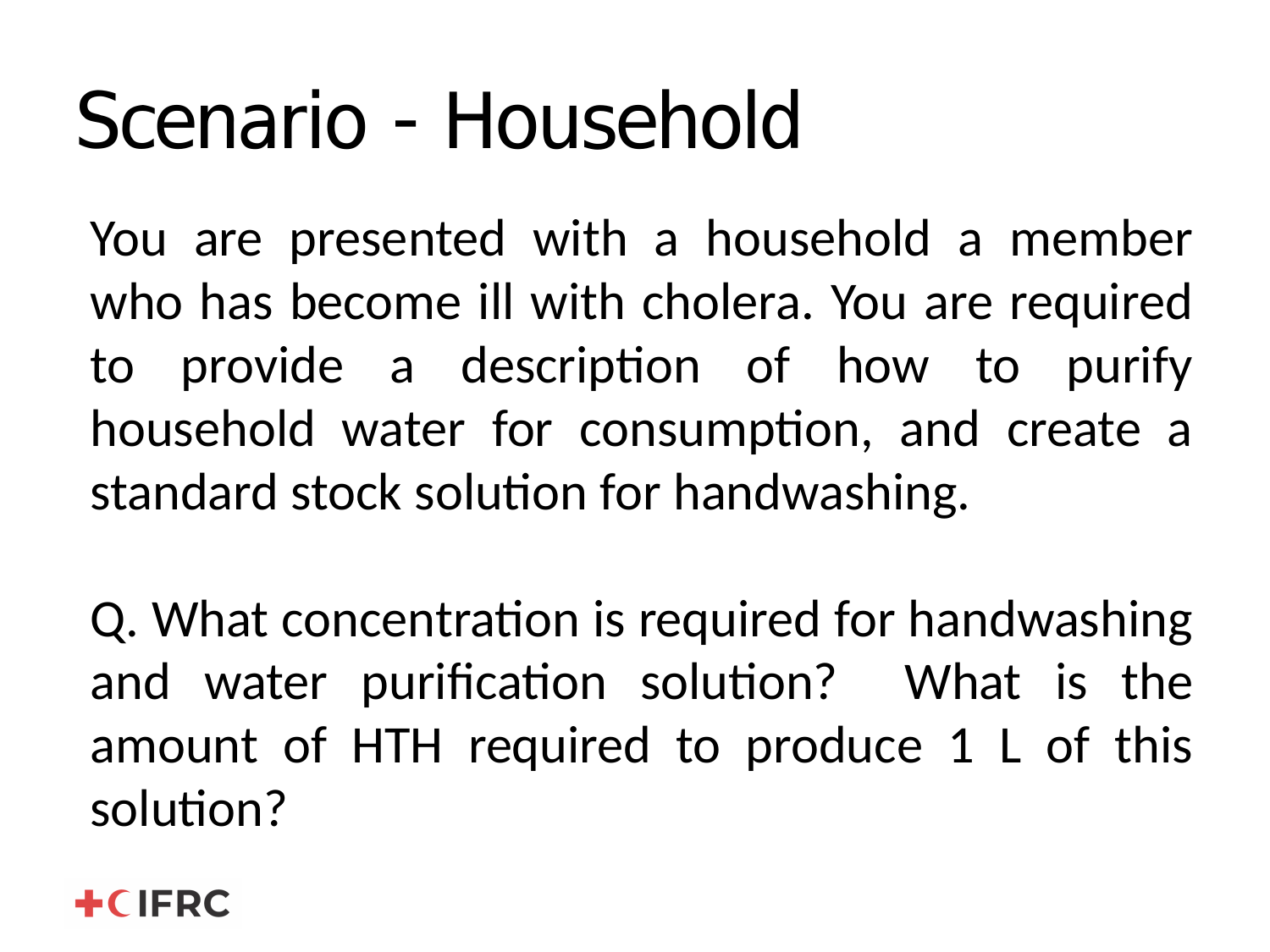

# Scenario - Household
You are presented with a household a member who has become ill with cholera. You are required to provide a description of how to purify household water for consumption, and create a standard stock solution for handwashing.

Q. What concentration is required for handwashing and water purification solution?  What is the amount of HTH required to produce 1 L of this solution?